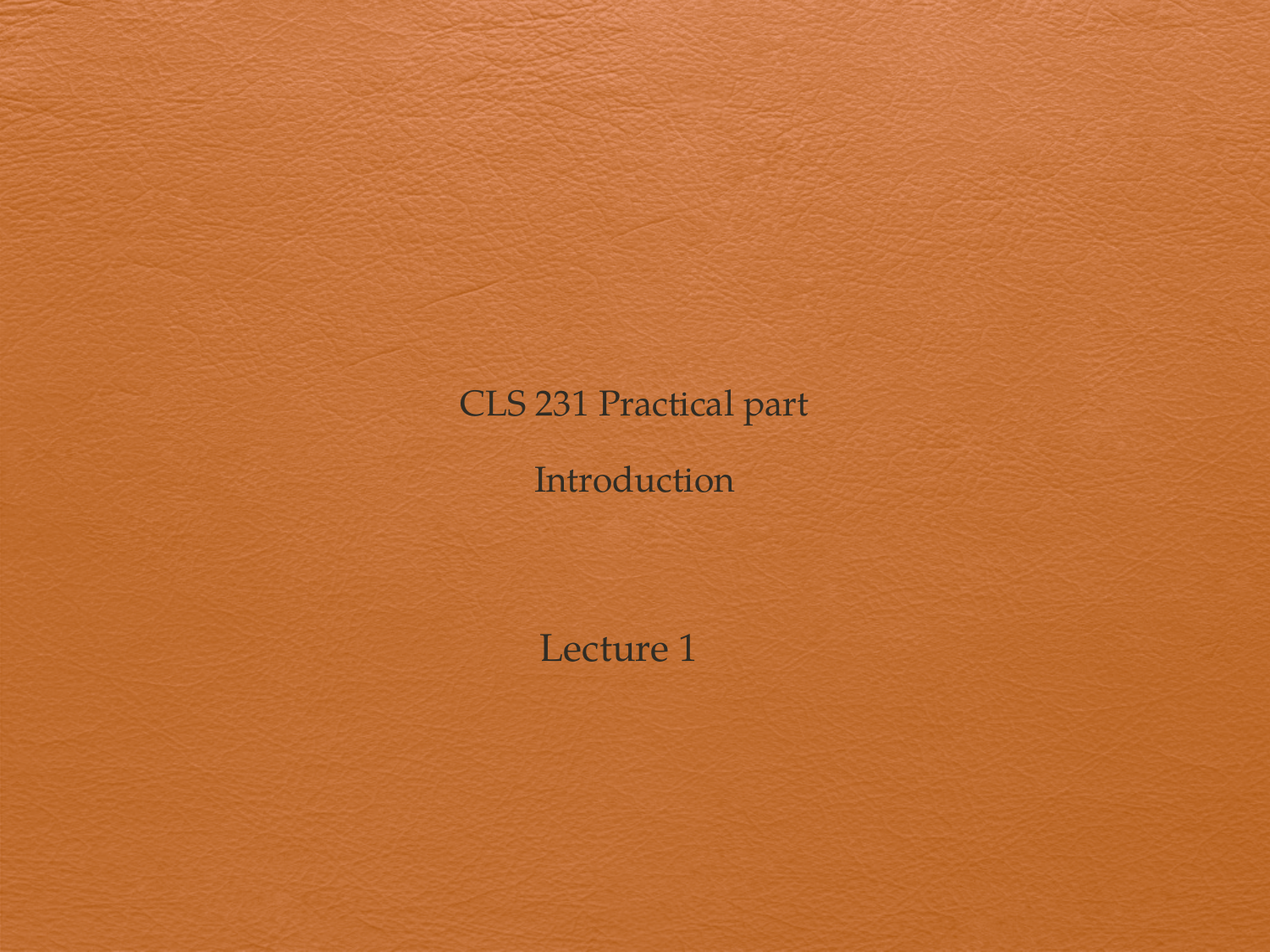

# CLS 231 Practical part Introduction
Lecture 1